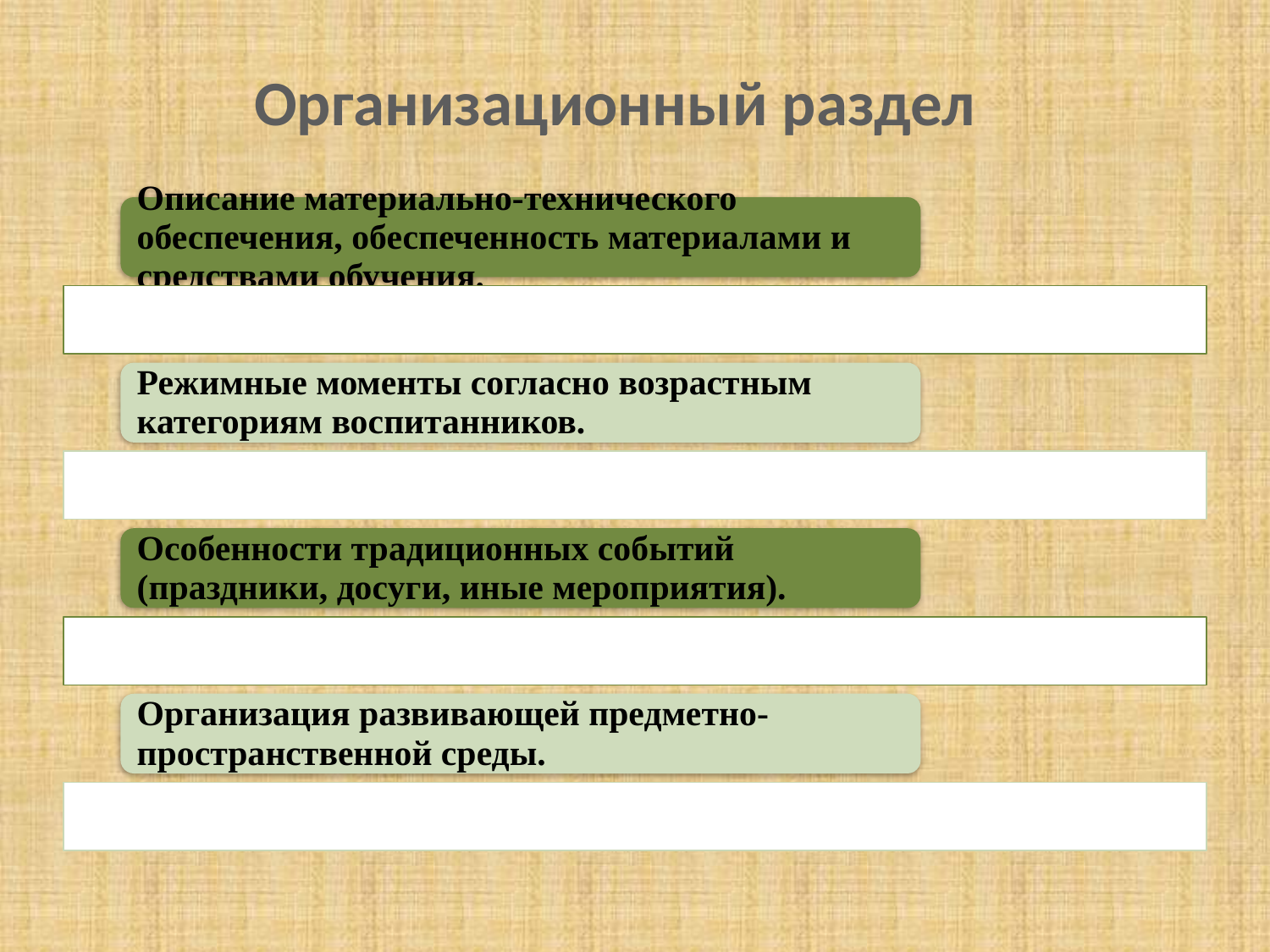

# Организационный раздел
Описание материально-технического обеспечения, обеспеченность материалами и средствами обучения.
Режимные моменты согласно возрастным категориям воспитанников.
Особенности традиционных событий (праздники, досуги, иные мероприятия).
Организация развивающей предметно-пространственной среды.